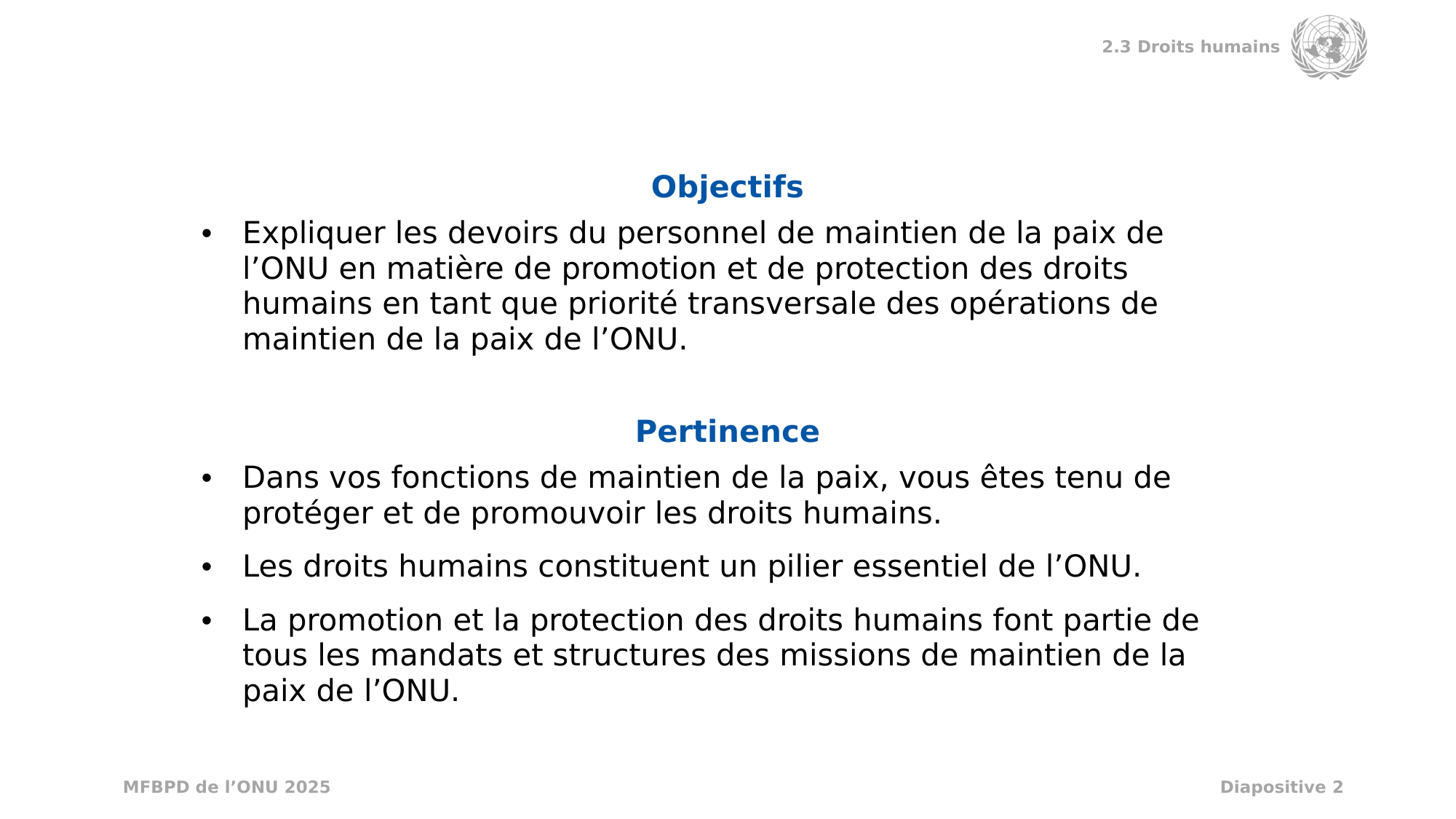

| Objectifs |
| --- |
| Expliquer les devoirs du personnel de maintien de la paix de l’ONU en matière de promotion et de protection des droits humains en tant que priorité transversale des opérations de maintien de la paix de l’ONU. |
|  |
| Pertinence |
| Dans vos fonctions de maintien de la paix, vous êtes tenu de protéger et de promouvoir les droits humains. Les droits humains constituent un pilier essentiel de l’ONU. La promotion et la protection des droits humains font partie de tous les mandats et structures des missions de maintien de la paix de l’ONU. |